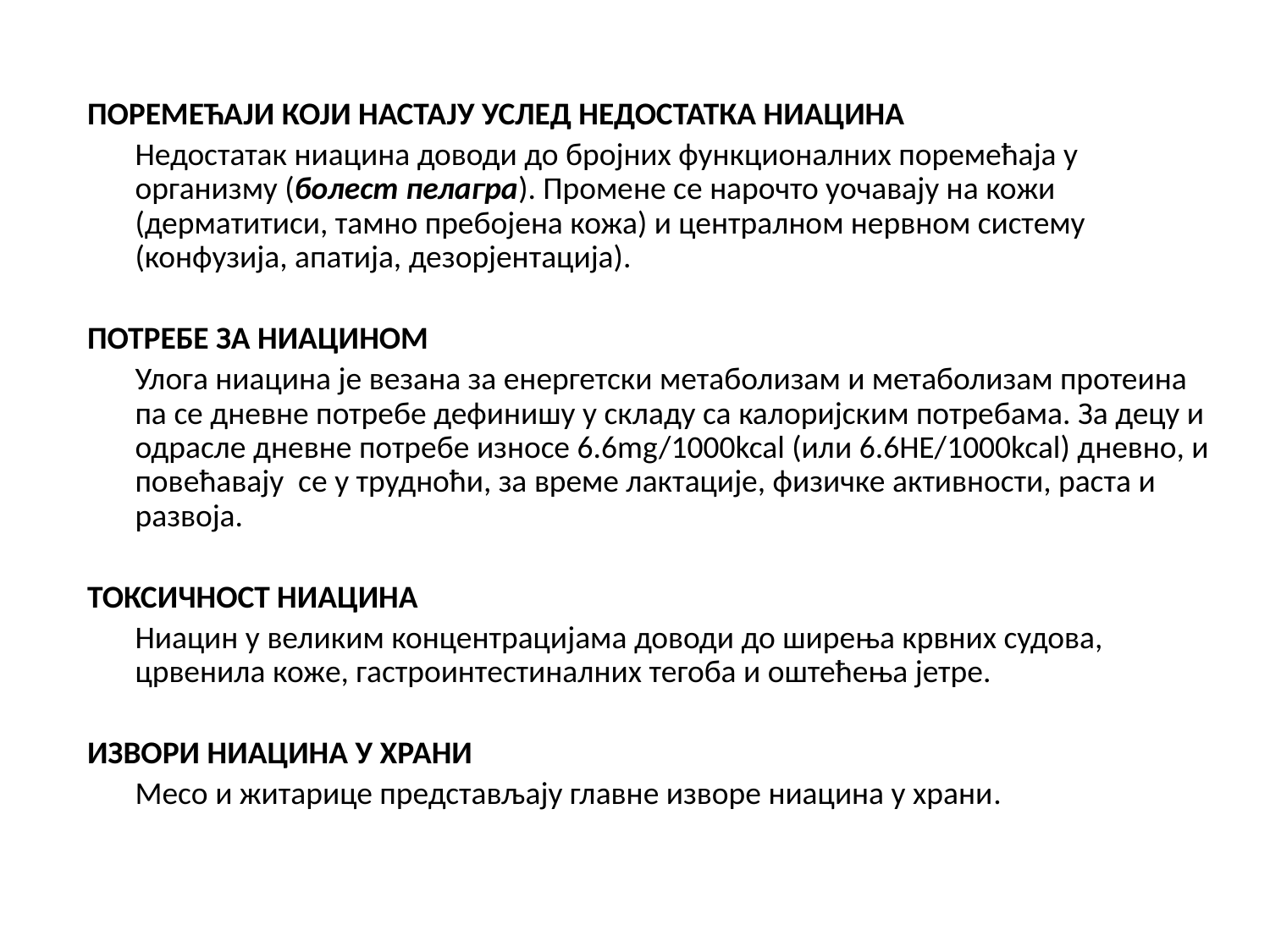

ПОРЕМЕЋАЈИ КОЈИ НАСТАЈУ УСЛЕД НЕДОСТАТКА НИАЦИНА
	Недостатак ниацина доводи до бројних функционалних поремећаја у организму (болест пелагра). Промене се нарочто уочавају на кожи  (дерматитиси, тамно пребојена кожа) и централном нервном систему (конфузија, апатија, дезорјентација).

ПОТРЕБЕ ЗА НИАЦИНОМ
	Улога ниацина је везана за енергетски метаболизам и метаболизам протеина па се дневне потребе дефинишу у складу са калоријским потребама. За децу и одрасле дневне потребе износе 6.6mg/1000kcal (или 6.6НЕ/1000kcal) дневно, и повећавају  се у трудноћи, за време лактације, физичке активности, раста и развоја.

ТОКСИЧНОСТ НИАЦИНА
	Ниацин у великим концентрацијама доводи до ширења крвних судова, црвенила коже, гастроинтестиналних тегоба и оштећења јетре.

ИЗВОРИ НИАЦИНА У ХРАНИ
	Месо и житарице представљају главне изворе ниацина у храни.